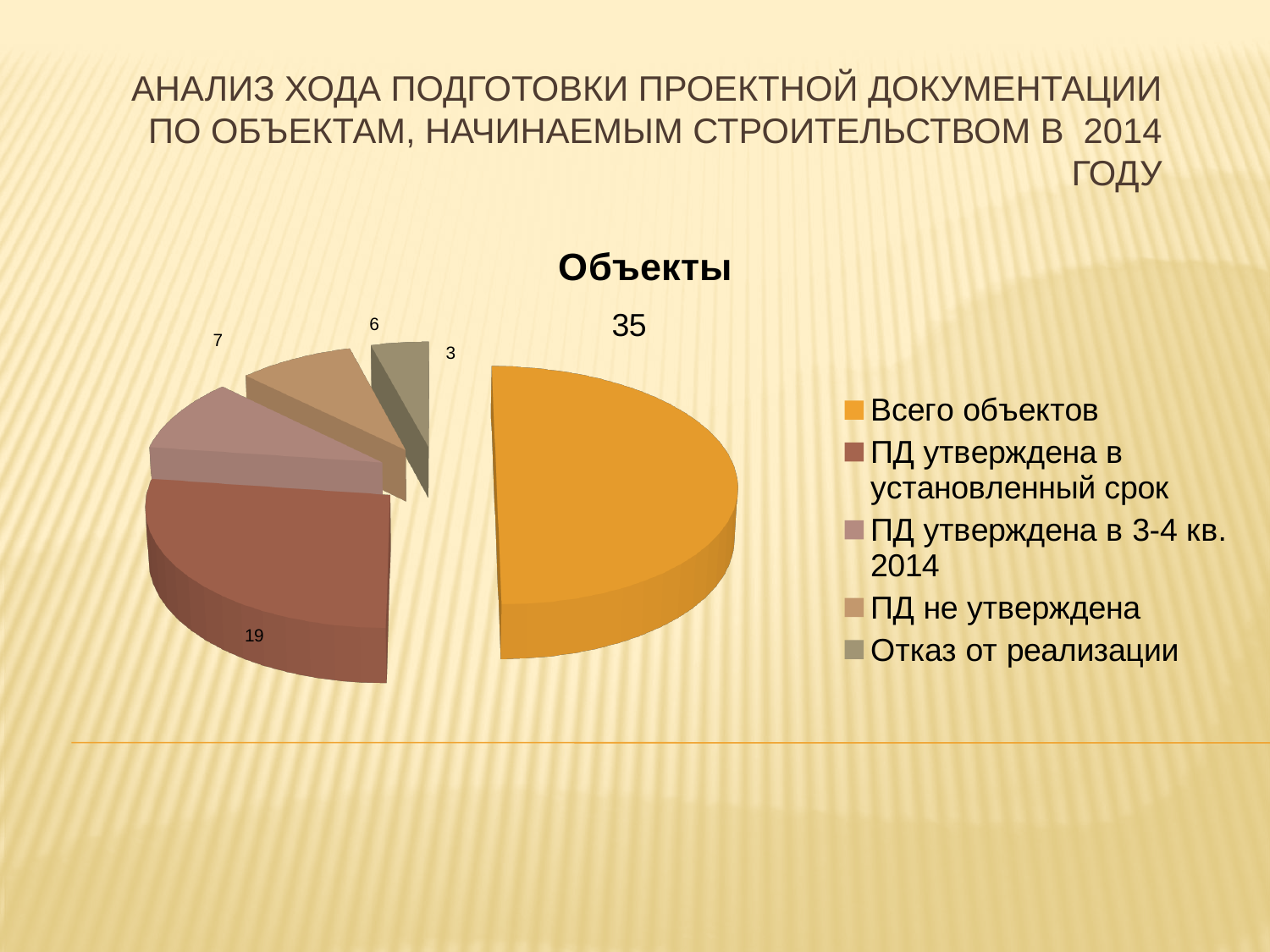

# Анализ хода подготовки проектной документации по объектам, начинаемым строительством в  2014 году

[unsupported chart]